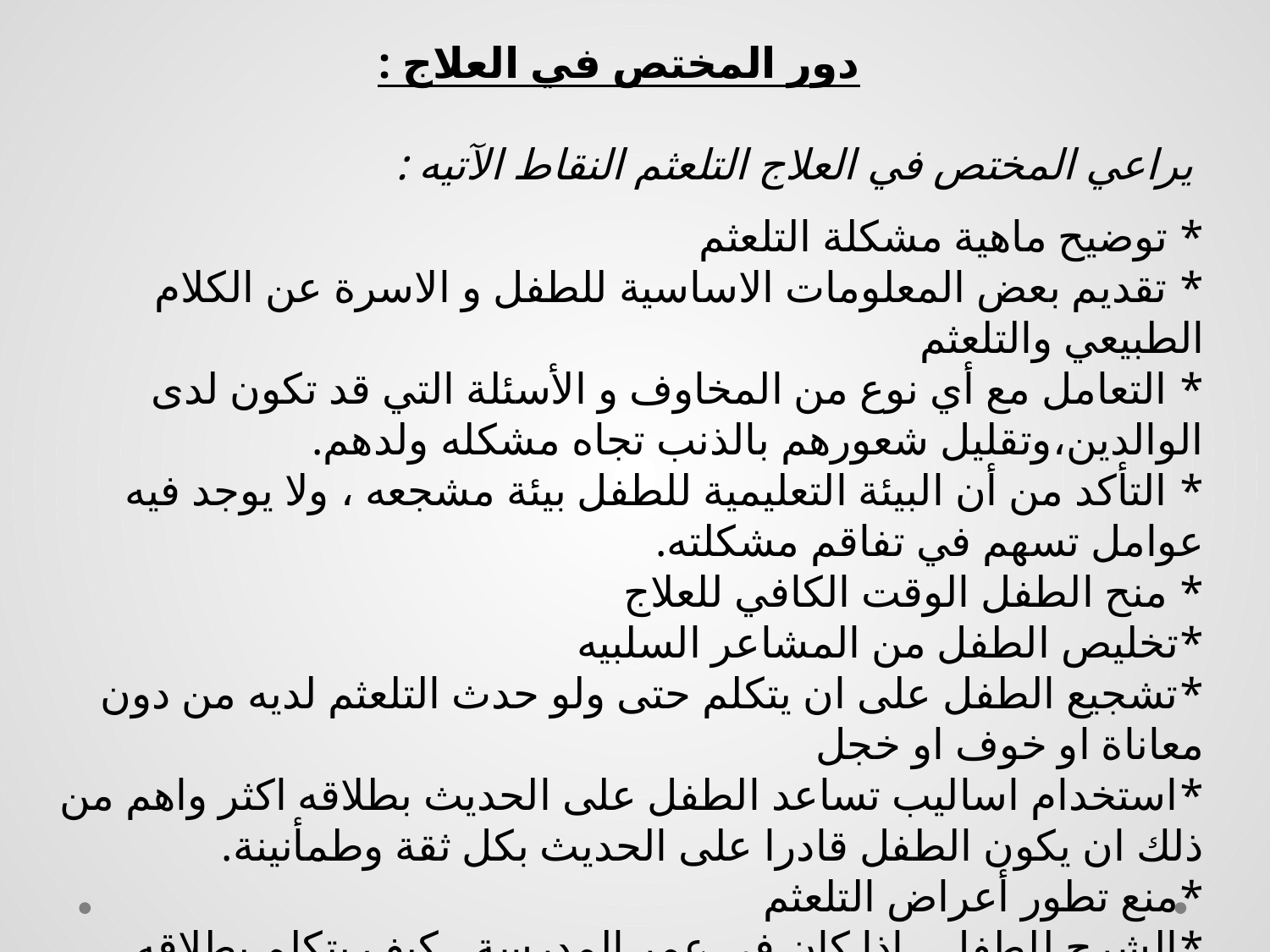

دور المختص في العلاج :

 يراعي المختص في العلاج التلعثم النقاط الآتيه :

* توضيح ماهية مشكلة التلعثم
* تقديم بعض المعلومات الاساسية للطفل و الاسرة عن الكلام الطبيعي والتلعثم
* التعامل مع أي نوع من المخاوف و الأسئلة التي قد تكون لدى الوالدين،وتقليل شعورهم بالذنب تجاه مشكله ولدهم.
* التأكد من أن البيئة التعليمية للطفل بيئة مشجعه ، ولا يوجد فيه عوامل تسهم في تفاقم مشكلته.
* منح الطفل الوقت الكافي للعلاج
*تخليص الطفل من المشاعر السلبيه
*تشجيع الطفل على ان يتكلم حتى ولو حدث التلعثم لديه من دون معاناة او خوف او خجل
*استخدام اساليب تساعد الطفل على الحديث بطلاقه اكثر واهم من ذلك ان يكون الطفل قادرا على الحديث بكل ثقة وطمأنينة.
*منع تطور أعراض التلعثم
*الشرح للطفل ، إذا كان في عمر المدرسة ، كيف يتكلم بطلاقه ولماذا يحدث تلعثم لديه ، مع الاستماع إليه جيدا
#